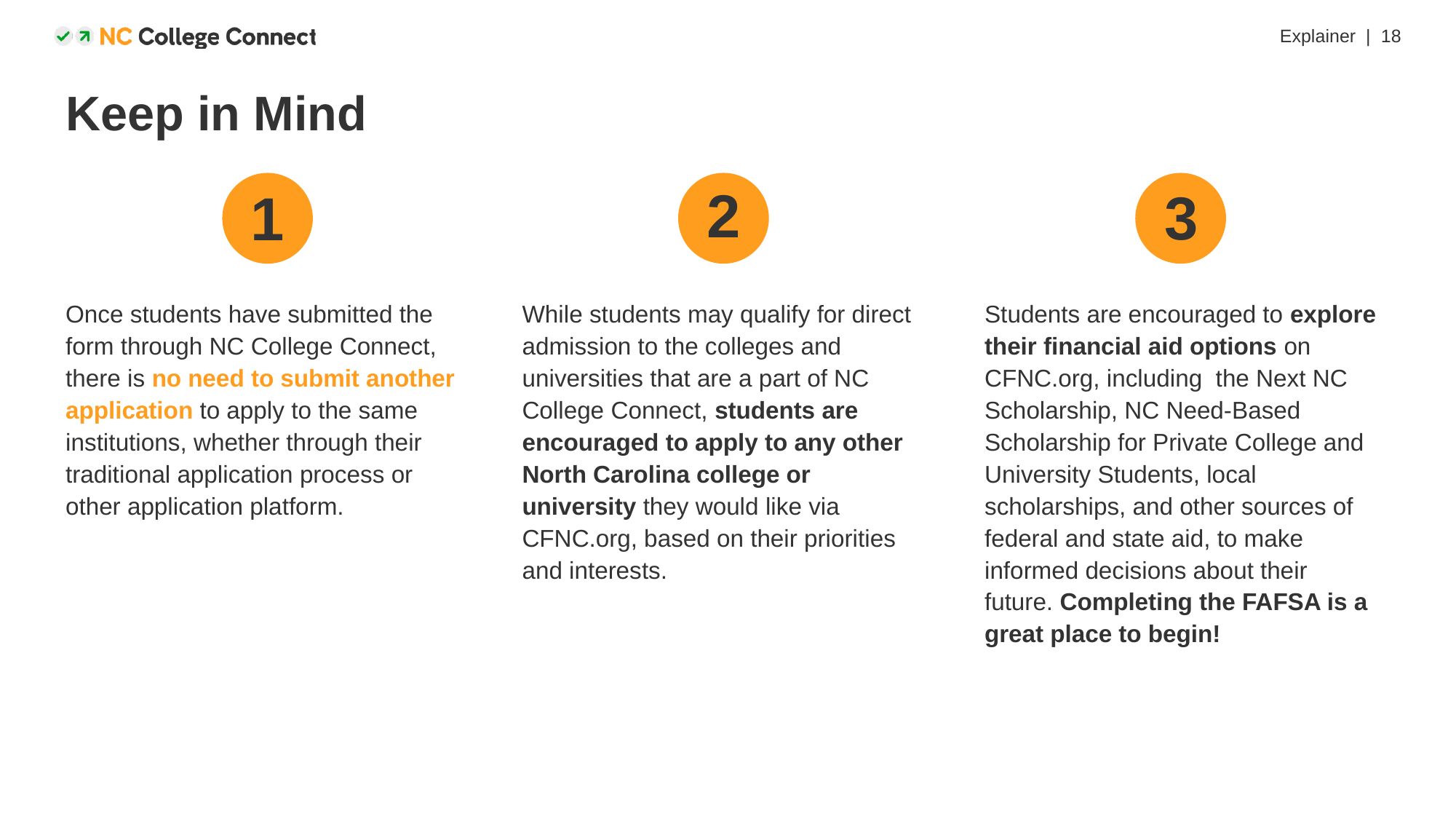

# Keep in Mind

2

3

1
Once students have submitted the form through NC College Connect, there is no need to submit another application to apply to the same institutions, whether through their traditional application process or other application platform.
While students may qualify for direct admission to the colleges and universities that are a part of NC College Connect, students are encouraged to apply to any other North Carolina college or university they would like via CFNC.org, based on their priorities and interests.
Students are encouraged to explore their financial aid options on CFNC.org, including  the Next NC Scholarship, NC Need-Based Scholarship for Private College and University Students, local scholarships, and other sources of federal and state aid, to make informed decisions about their future. Completing the FAFSA is a great place to begin!